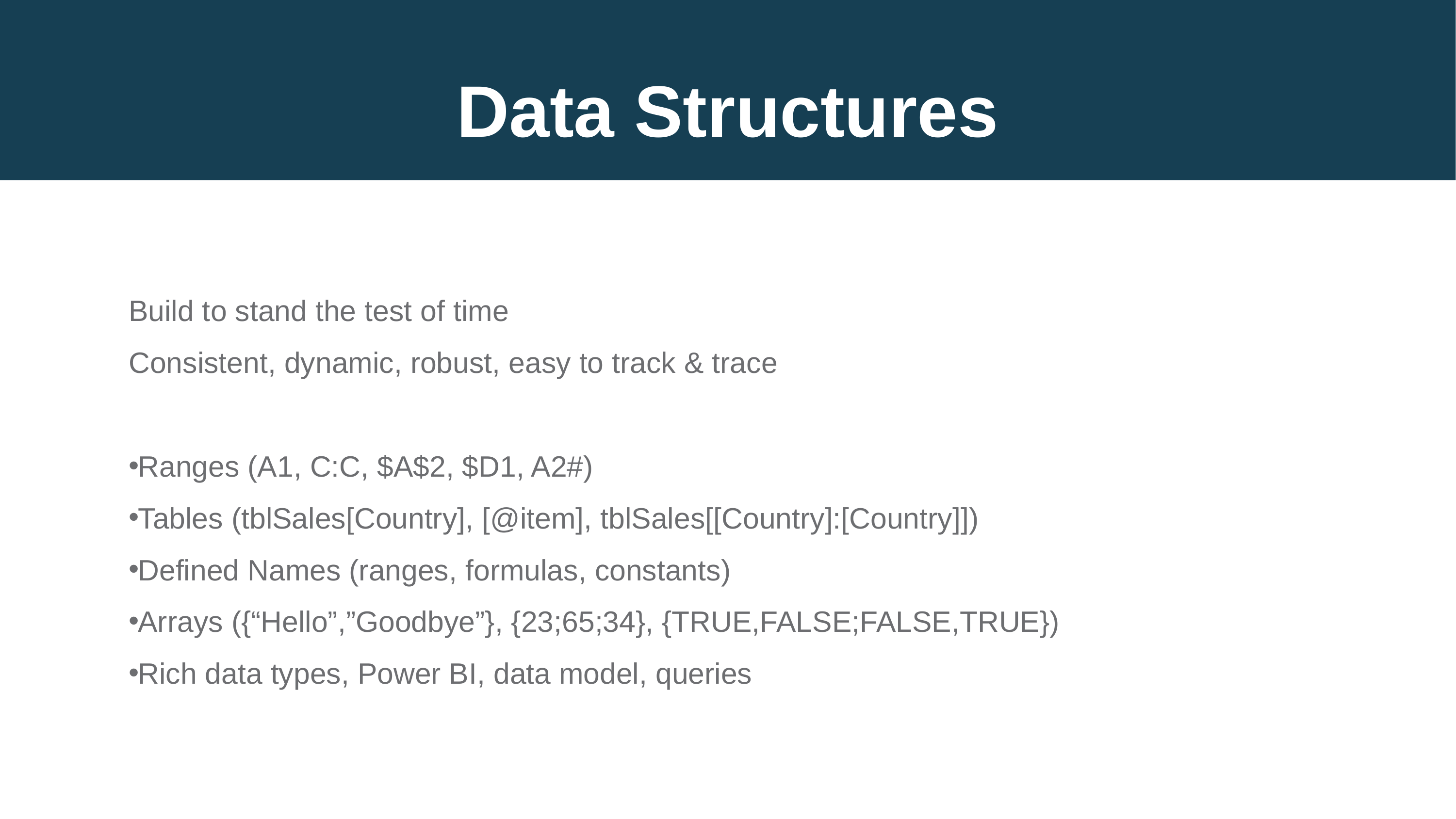

# Data Structures
Build to stand the test of time
Consistent, dynamic, robust, easy to track & trace

Ranges (A1, C:C, $A$2, $D1, A2#)
Tables (tblSales[Country], [@item], tblSales[[Country]:[Country]])
Defined Names (ranges, formulas, constants)
Arrays ({“Hello”,”Goodbye”}, {23;65;34}, {TRUE,FALSE;FALSE,TRUE})
Rich data types, Power BI, data model, queries